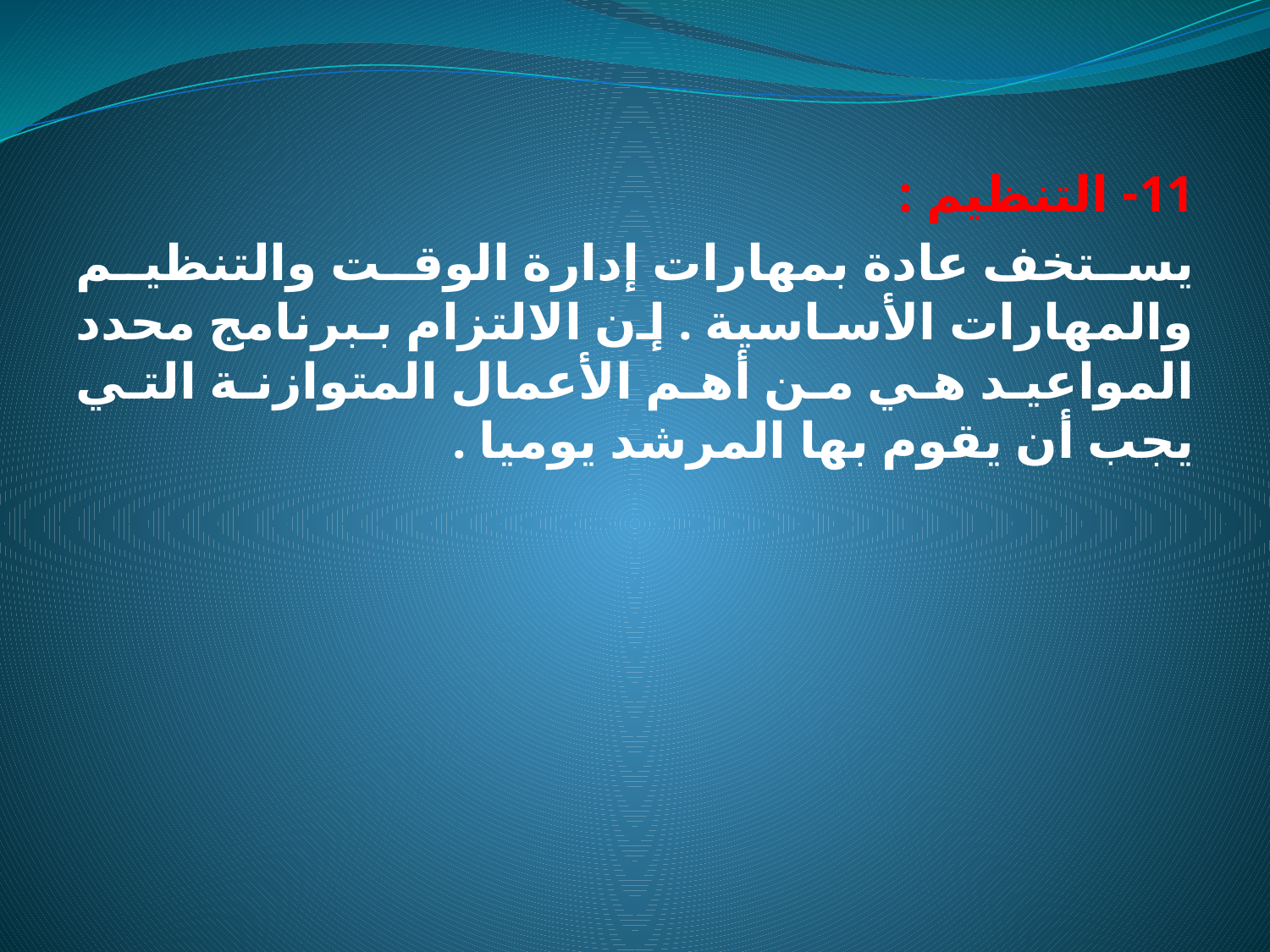

11- التنظيم :
يستخف عادة بمهارات إدارة الوقت والتنظيم والمهارات الأساسية . إن الالتزام ببرنامج محدد المواعيد هي من أهم الأعمال المتوازنة التي يجب أن يقوم بها المرشد يوميا .